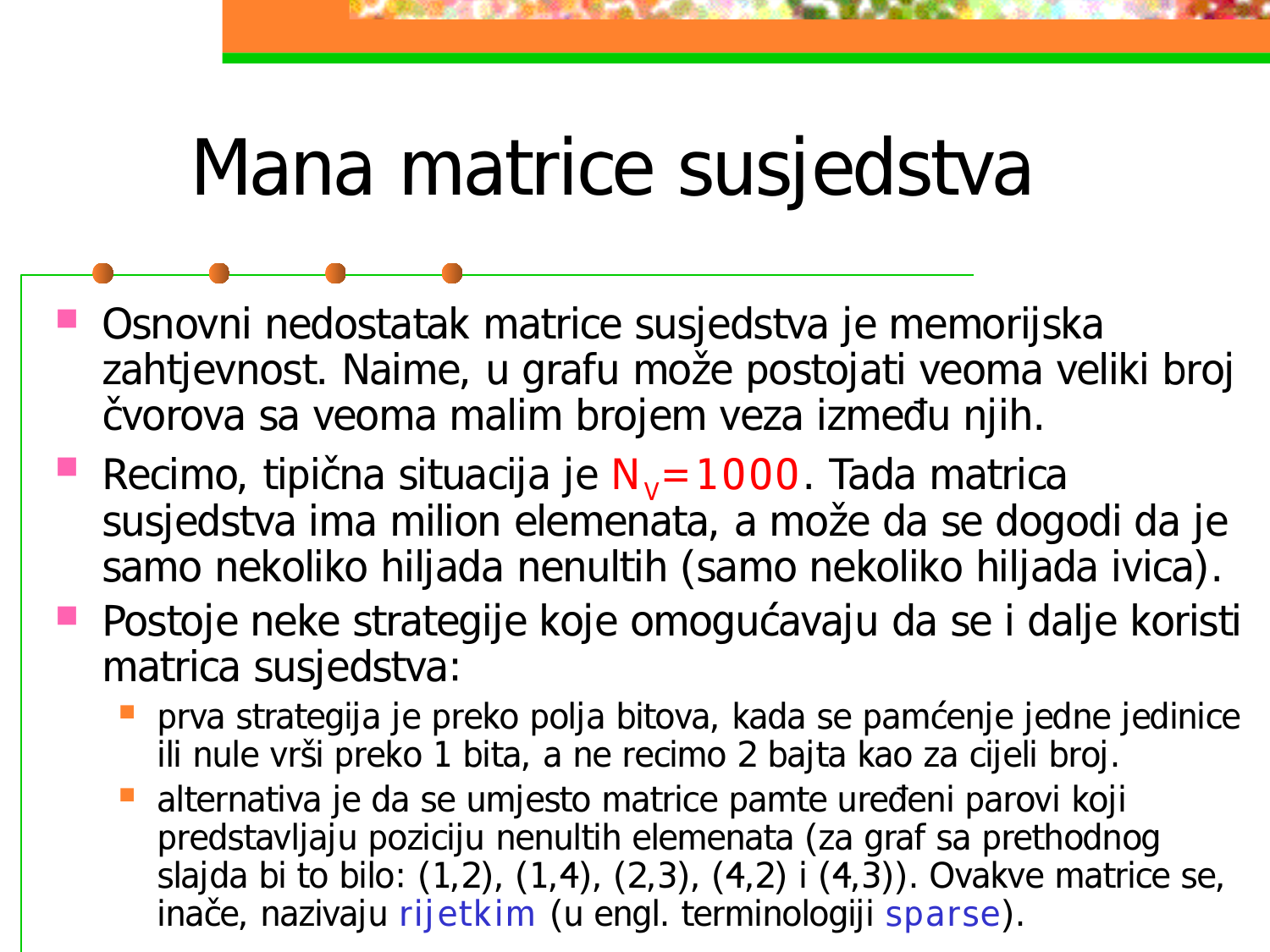

# Mana matrice susjedstva
Osnovni nedostatak matrice susjedstva je memorijska zahtjevnost. Naime, u grafu može postojati veoma veliki broj čvorova sa veoma malim brojem veza između njih.
Recimo, tipična situacija je NV=1000. Tada matrica susjedstva ima milion elemenata, a može da se dogodi da je samo nekoliko hiljada nenultih (samo nekoliko hiljada ivica).
Postoje neke strategije koje omogućavaju da se i dalje koristi matrica susjedstva:
prva strategija je preko polja bitova, kada se pamćenje jedne jedinice ili nule vrši preko 1 bita, a ne recimo 2 bajta kao za cijeli broj.
alternativa je da se umjesto matrice pamte uređeni parovi koji predstavljaju poziciju nenultih elemenata (za graf sa prethodnog slajda bi to bilo: (1,2), (1,4), (2,3), (4,2) i (4,3)). Ovakve matrice se, inače, nazivaju rijetkim (u engl. terminologiji sparse).